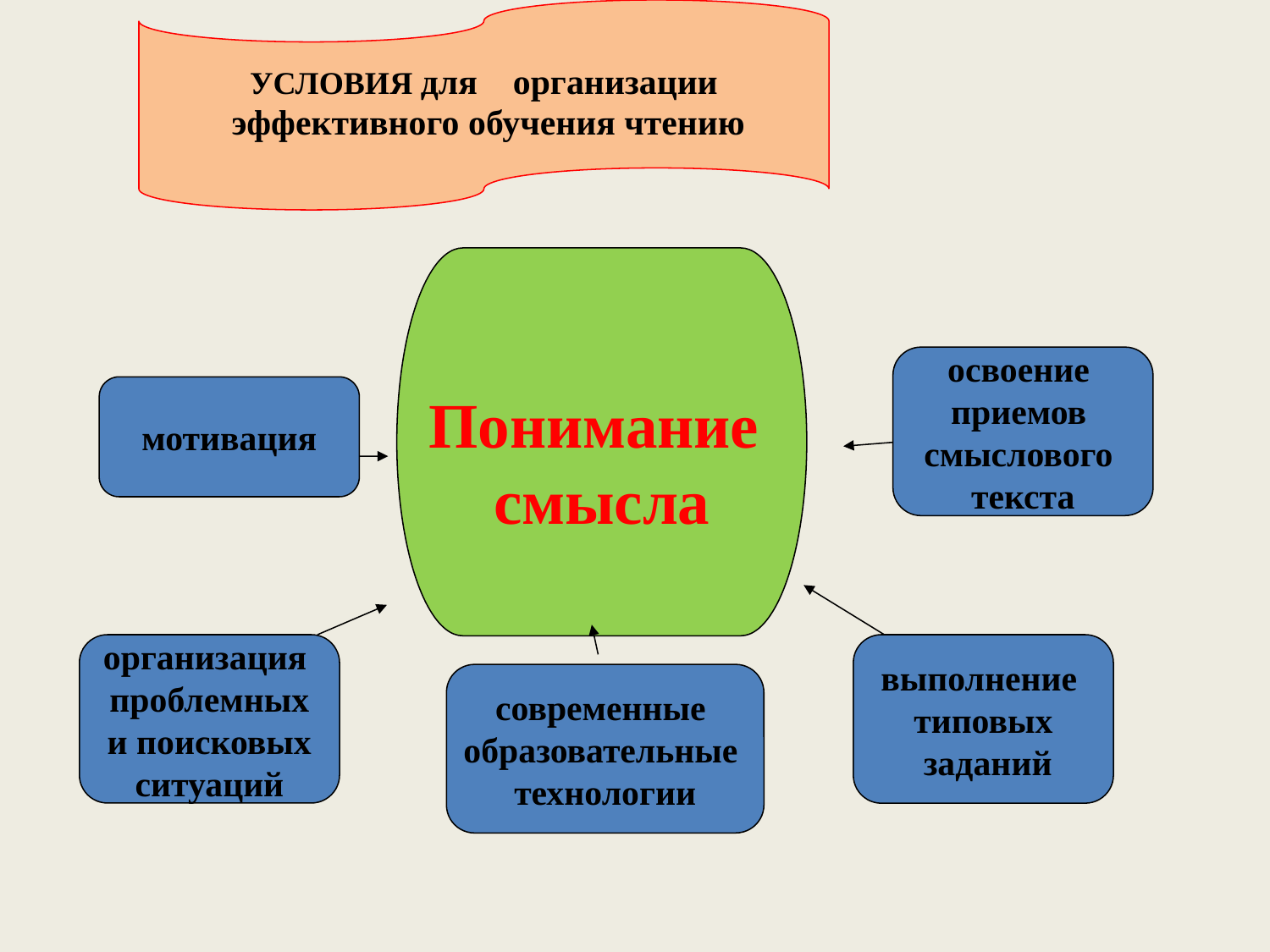

УСЛОВИЯ для    организации
 эффективного обучения чтению
#

Понимание
смысла
развитие
понятийного
 мышления
освоение
приемов
смыслового
текста
мотивация

организация
проблемных
 и поисковых
ситуаций
выполнение
типовых
 заданий
современные
образовательные
технологии